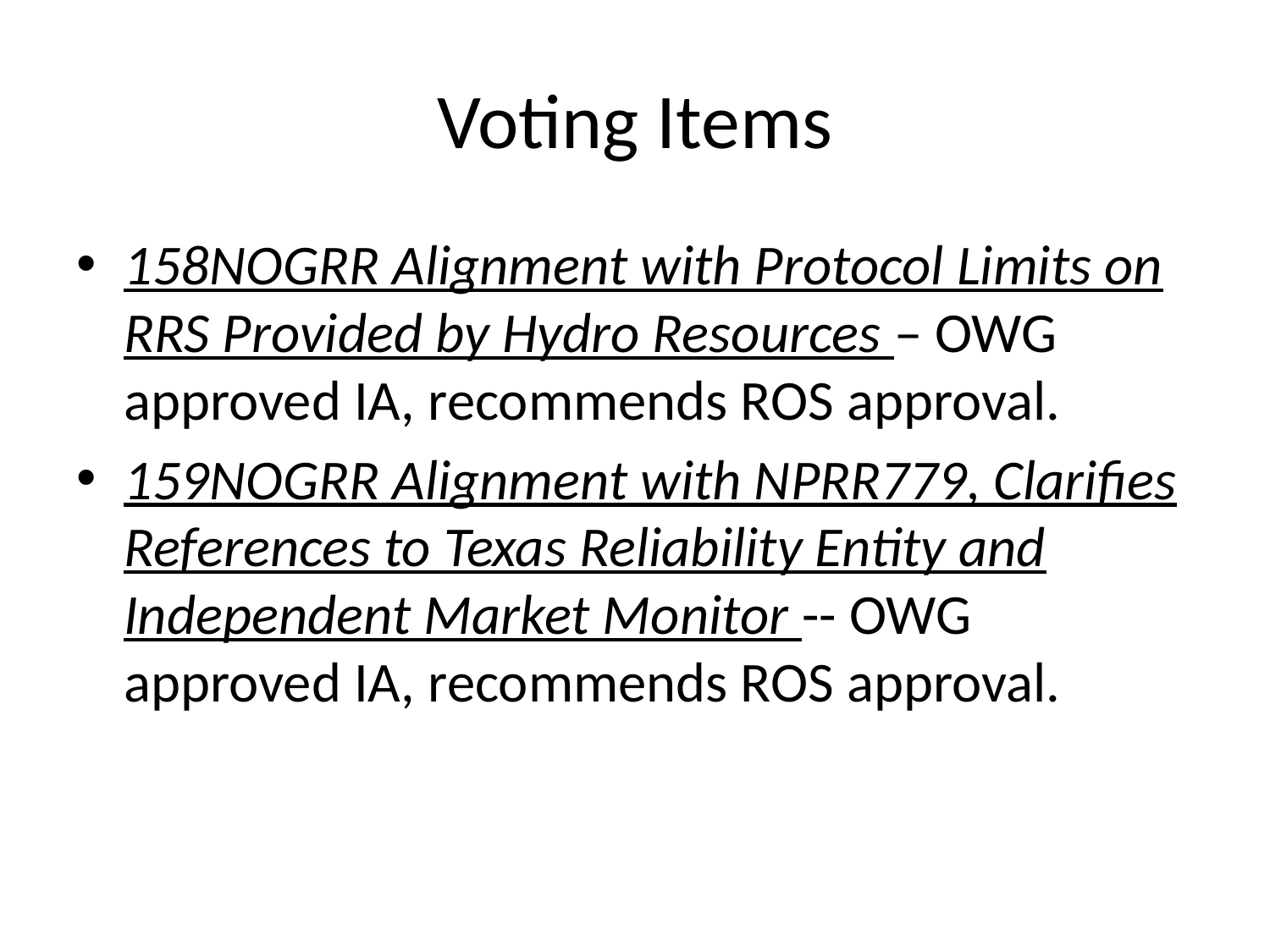

# Voting Items
158NOGRR Alignment with Protocol Limits on RRS Provided by Hydro Resources – OWG approved IA, recommends ROS approval.
159NOGRR Alignment with NPRR779, Clarifies References to Texas Reliability Entity and Independent Market Monitor -- OWG approved IA, recommends ROS approval.